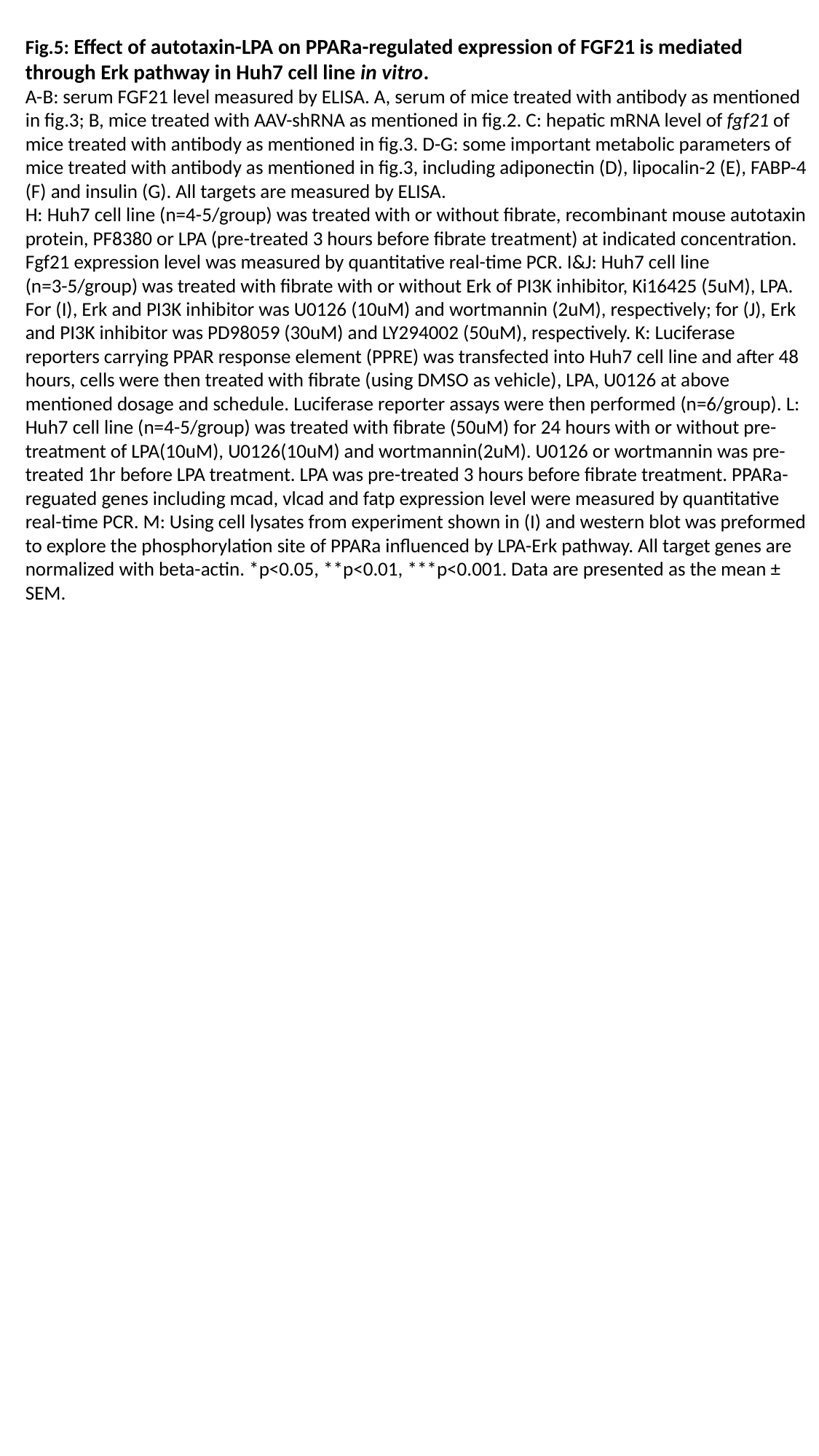

Fig.5: Effect of autotaxin-LPA on PPARa-regulated expression of FGF21 is mediated through Erk pathway in Huh7 cell line in vitro.
A-B: serum FGF21 level measured by ELISA. A, serum of mice treated with antibody as mentioned in fig.3; B, mice treated with AAV-shRNA as mentioned in fig.2. C: hepatic mRNA level of fgf21 of mice treated with antibody as mentioned in fig.3. D-G: some important metabolic parameters of mice treated with antibody as mentioned in fig.3, including adiponectin (D), lipocalin-2 (E), FABP-4 (F) and insulin (G). All targets are measured by ELISA.
H: Huh7 cell line (n=4-5/group) was treated with or without fibrate, recombinant mouse autotaxin protein, PF8380 or LPA (pre-treated 3 hours before fibrate treatment) at indicated concentration. Fgf21 expression level was measured by quantitative real-time PCR. I&J: Huh7 cell line (n=3-5/group) was treated with fibrate with or without Erk of PI3K inhibitor, Ki16425 (5uM), LPA. For (I), Erk and PI3K inhibitor was U0126 (10uM) and wortmannin (2uM), respectively; for (J), Erk and PI3K inhibitor was PD98059 (30uM) and LY294002 (50uM), respectively. K: Luciferase reporters carrying PPAR response element (PPRE) was transfected into Huh7 cell line and after 48 hours, cells were then treated with fibrate (using DMSO as vehicle), LPA, U0126 at above mentioned dosage and schedule. Luciferase reporter assays were then performed (n=6/group). L: Huh7 cell line (n=4-5/group) was treated with fibrate (50uM) for 24 hours with or without pre-treatment of LPA(10uM), U0126(10uM) and wortmannin(2uM). U0126 or wortmannin was pre-treated 1hr before LPA treatment. LPA was pre-treated 3 hours before fibrate treatment. PPARa-reguated genes including mcad, vlcad and fatp expression level were measured by quantitative real-time PCR. M: Using cell lysates from experiment shown in (I) and western blot was preformed to explore the phosphorylation site of PPARa influenced by LPA-Erk pathway. All target genes are normalized with beta-actin. *p<0.05, **p<0.01, ***p<0.001. Data are presented as the mean ± SEM.